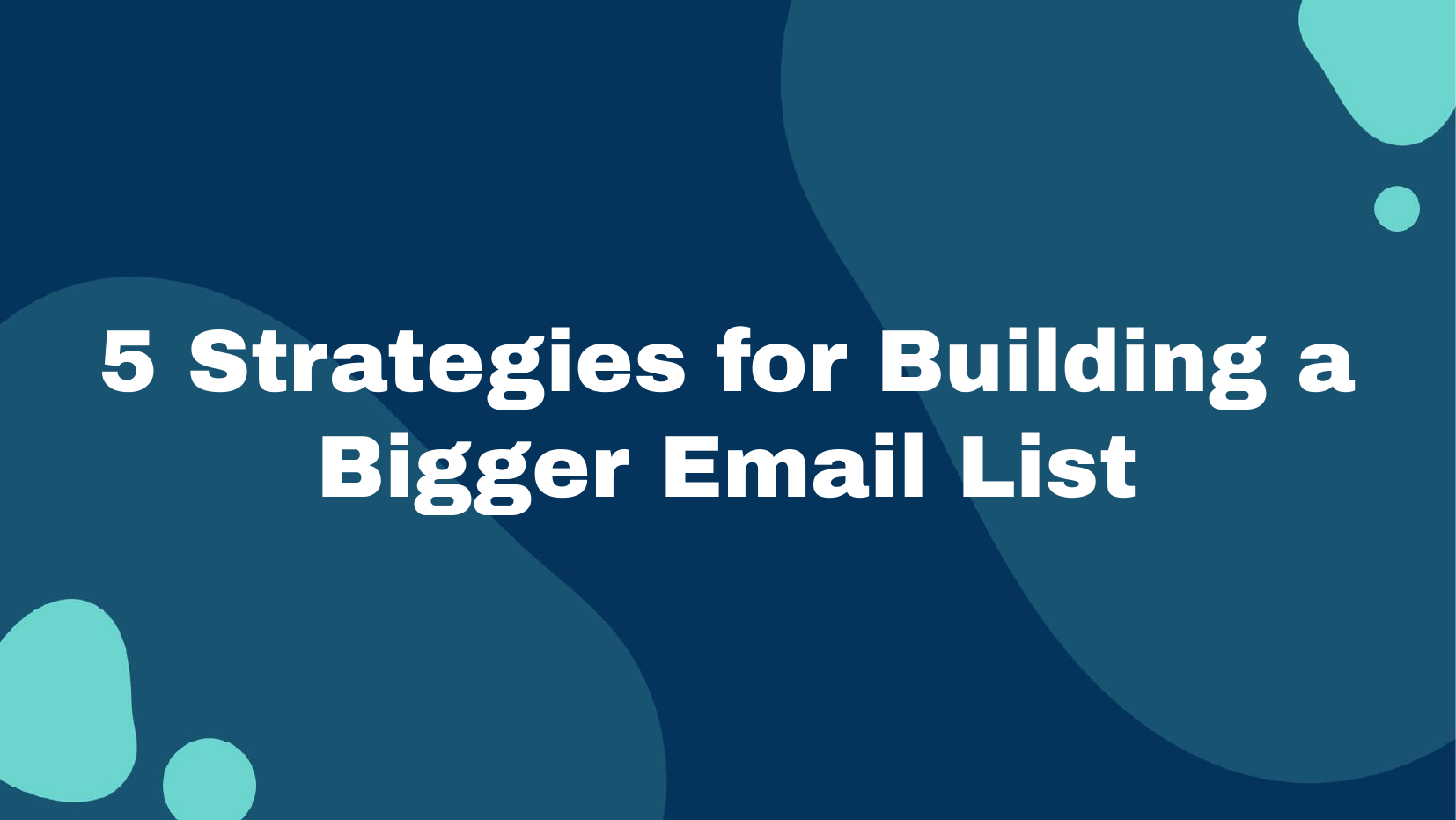

5 Strategies for Building a Bigger Email List